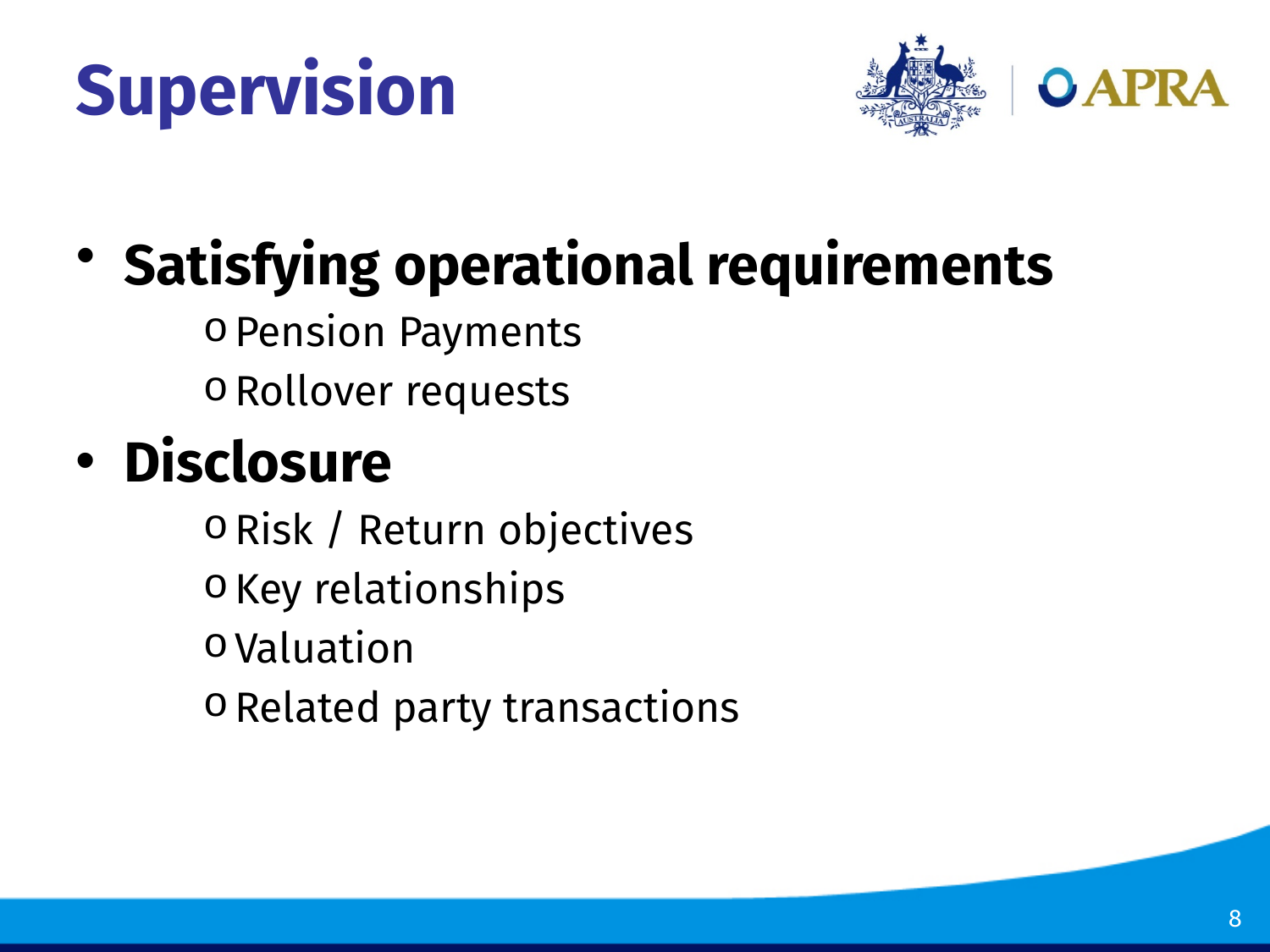

# Supervision
Satisfying operational requirements
Pension Payments
Rollover requests
Disclosure
Risk / Return objectives
Key relationships
Valuation
Related party transactions

8